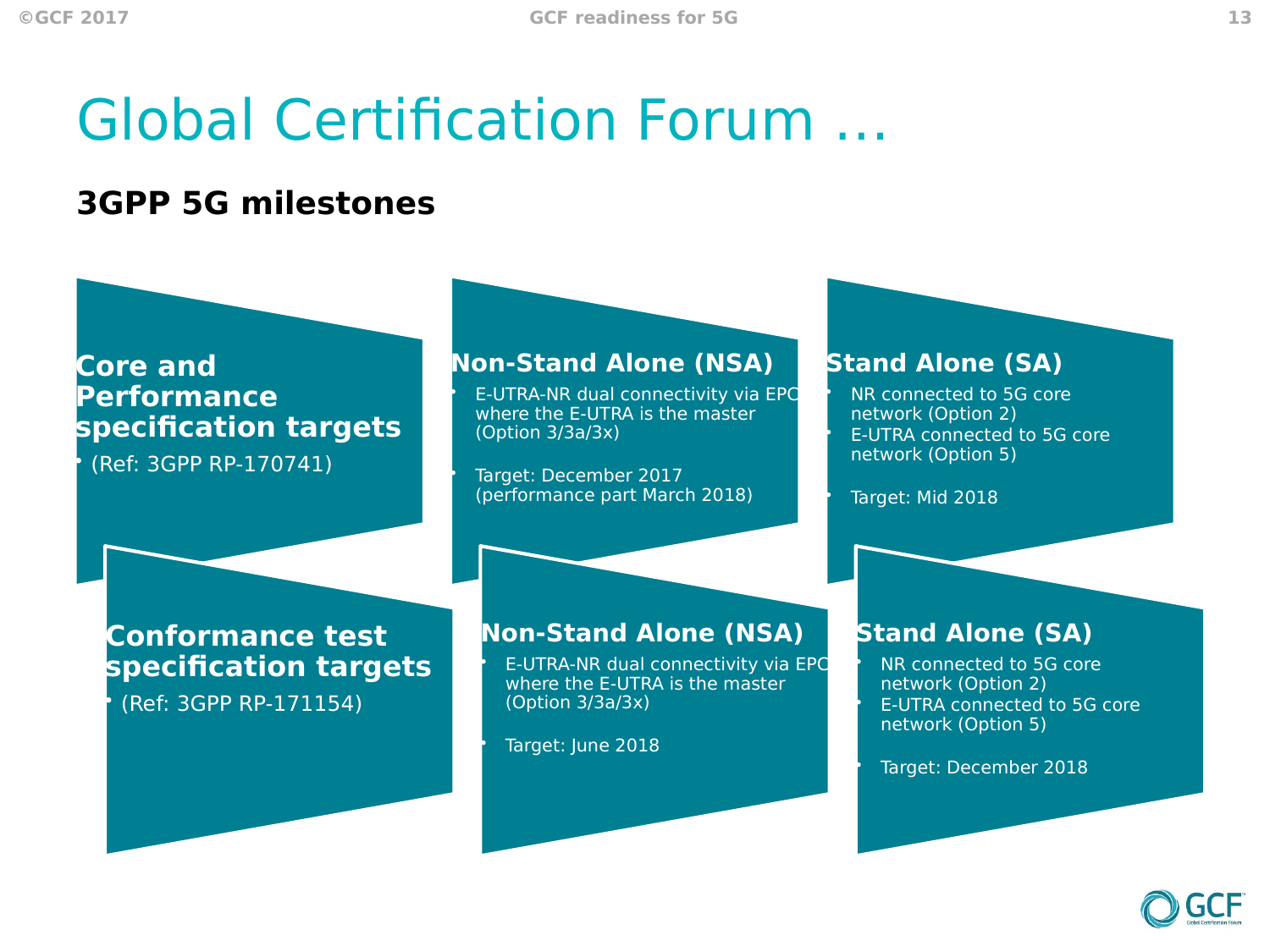

GCF readiness for 5G
13
# Global Certification Forum …
3GPP 5G milestones

Core and Performance specification targets
(Ref: 3GPP RP-170741)
Non-Stand Alone (NSA)
E-UTRA-NR dual connectivity via EPC where the E-UTRA is the master (Option 3/3a/3x)

Target: December 2017 (performance part March 2018)
Stand Alone (SA)
NR connected to 5G core
network (Option 2)
E-UTRA connected to 5G core network (Option 5)

Target: Mid 2018
Conformance test specification targets
(Ref: 3GPP RP-171154)
Non-Stand Alone (NSA)
E-UTRA-NR dual connectivity via EPC where the E-UTRA is the master (Option 3/3a/3x)

Target: June 2018
Stand Alone (SA)
NR connected to 5G core
network (Option 2)
E-UTRA connected to 5G core network (Option 5)

Target: December 2018